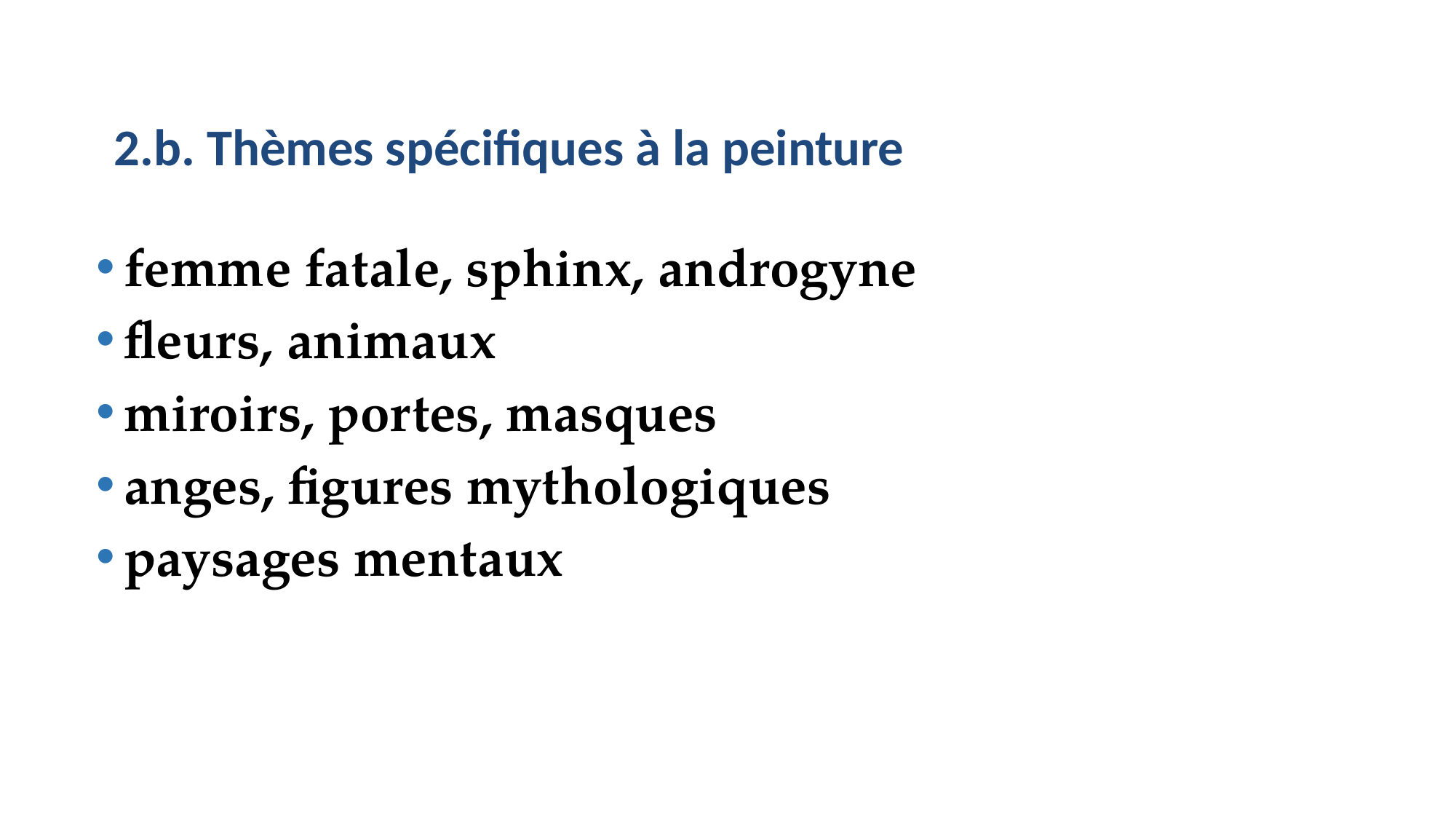

2.b. Thèmes spécifiques à la peinture
femme fatale, sphinx, androgyne
fleurs, animaux
miroirs, portes, masques
anges, figures mythologiques
paysages mentaux